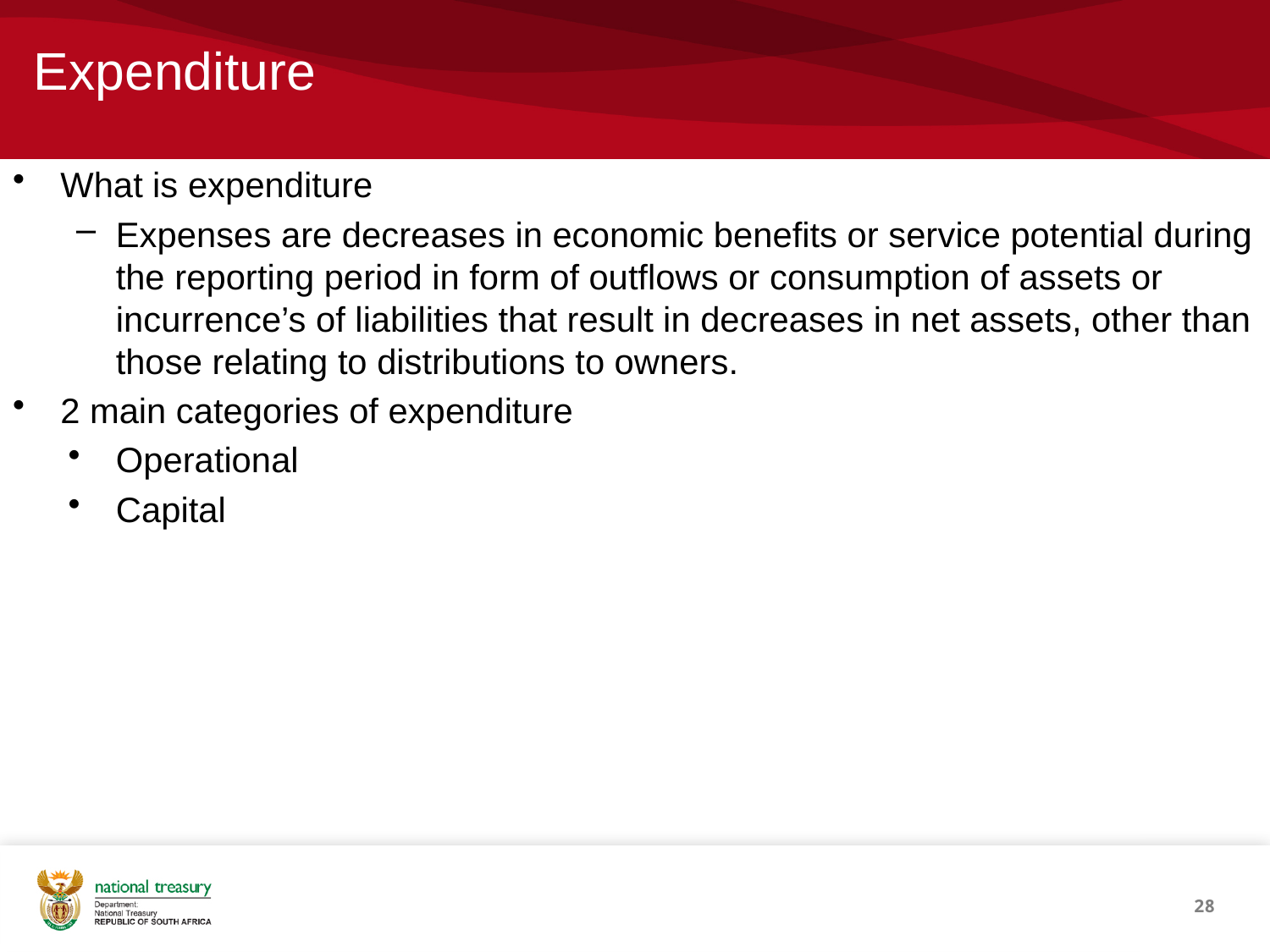

# Expenditure
What is expenditure
Expenses are decreases in economic benefits or service potential during the reporting period in form of outflows or consumption of assets or incurrence’s of liabilities that result in decreases in net assets, other than those relating to distributions to owners.
2 main categories of expenditure
Operational
Capital

28